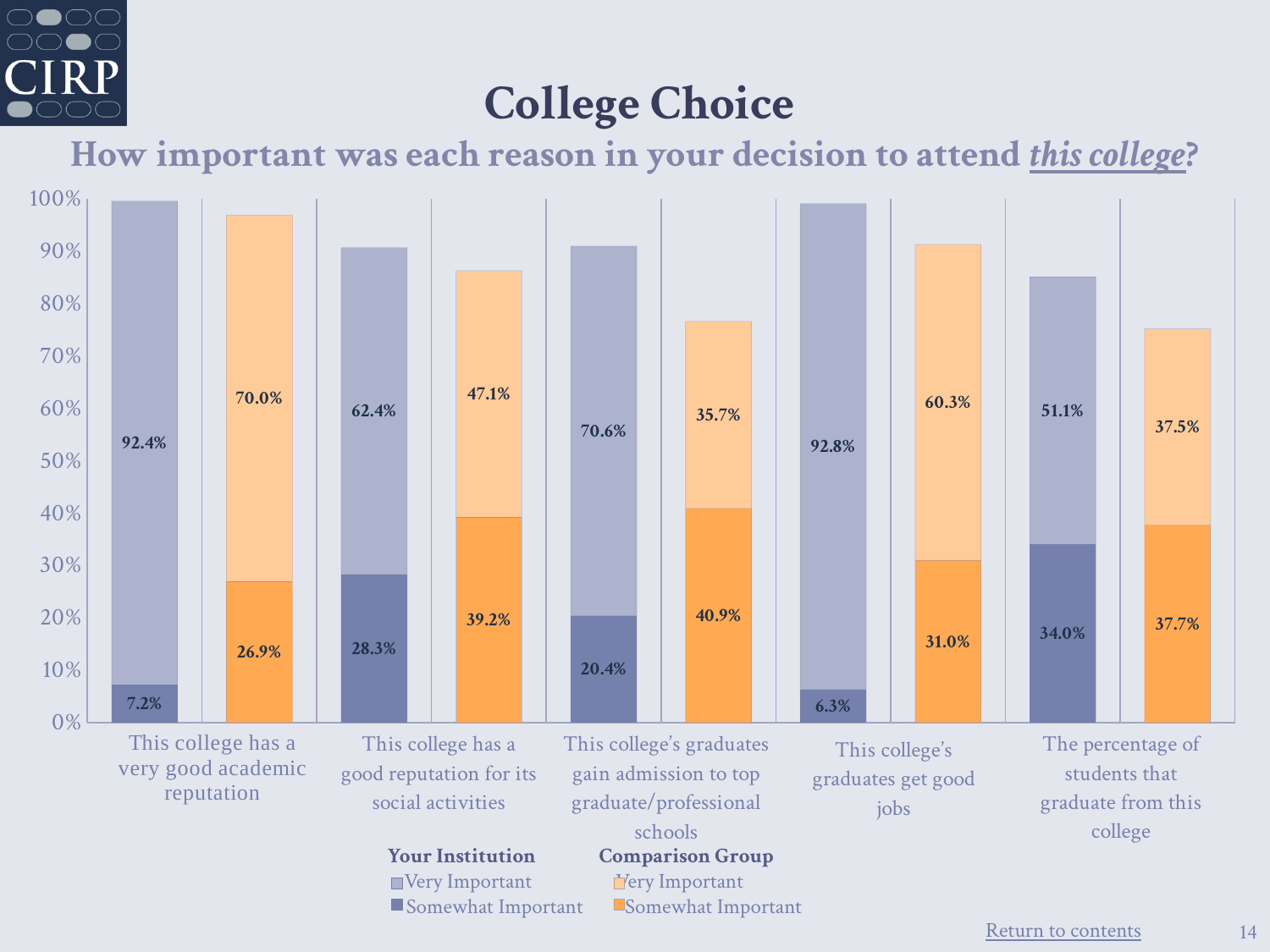

# College Choice How important was each reason in your decision to attend this college?

### Chart

| Category | Somewhat Important | Very Important |
|---|---|---|
| Your Institution | 0.072 | 0.924 |
| Comparison Group | 0.269 | 0.7 |
| Your Institution | 0.283 | 0.624 |
| Comparison Group | 0.392 | 0.471 |
| Your Institution | 0.204 | 0.706 |
| Comparison Group | 0.409 | 0.357 |
| Your Institution | 0.063 | 0.928 |
| Comparison Group | 0.31 | 0.603 |
| Your Institution | 0.34 | 0.511 |
| Comparison Group | 0.377 | 0.375 |
 Your Institution               Comparison Group
     Very Important                  Very Important
     Somewhat Important         Somewhat Important

14